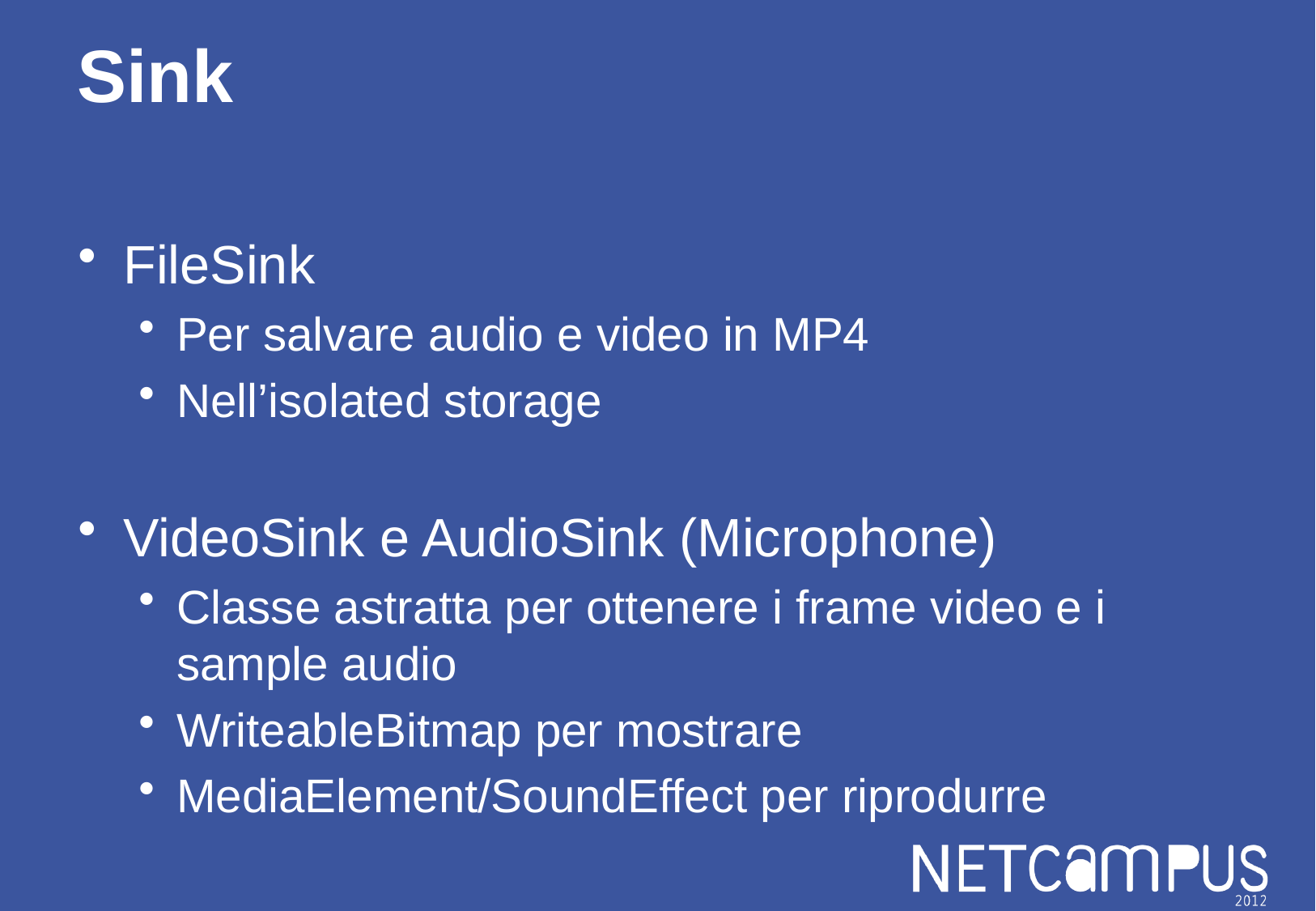

# Sink
FileSink
Per salvare audio e video in MP4
Nell’isolated storage
VideoSink e AudioSink (Microphone)
Classe astratta per ottenere i frame video e i sample audio
WriteableBitmap per mostrare
MediaElement/SoundEffect per riprodurre